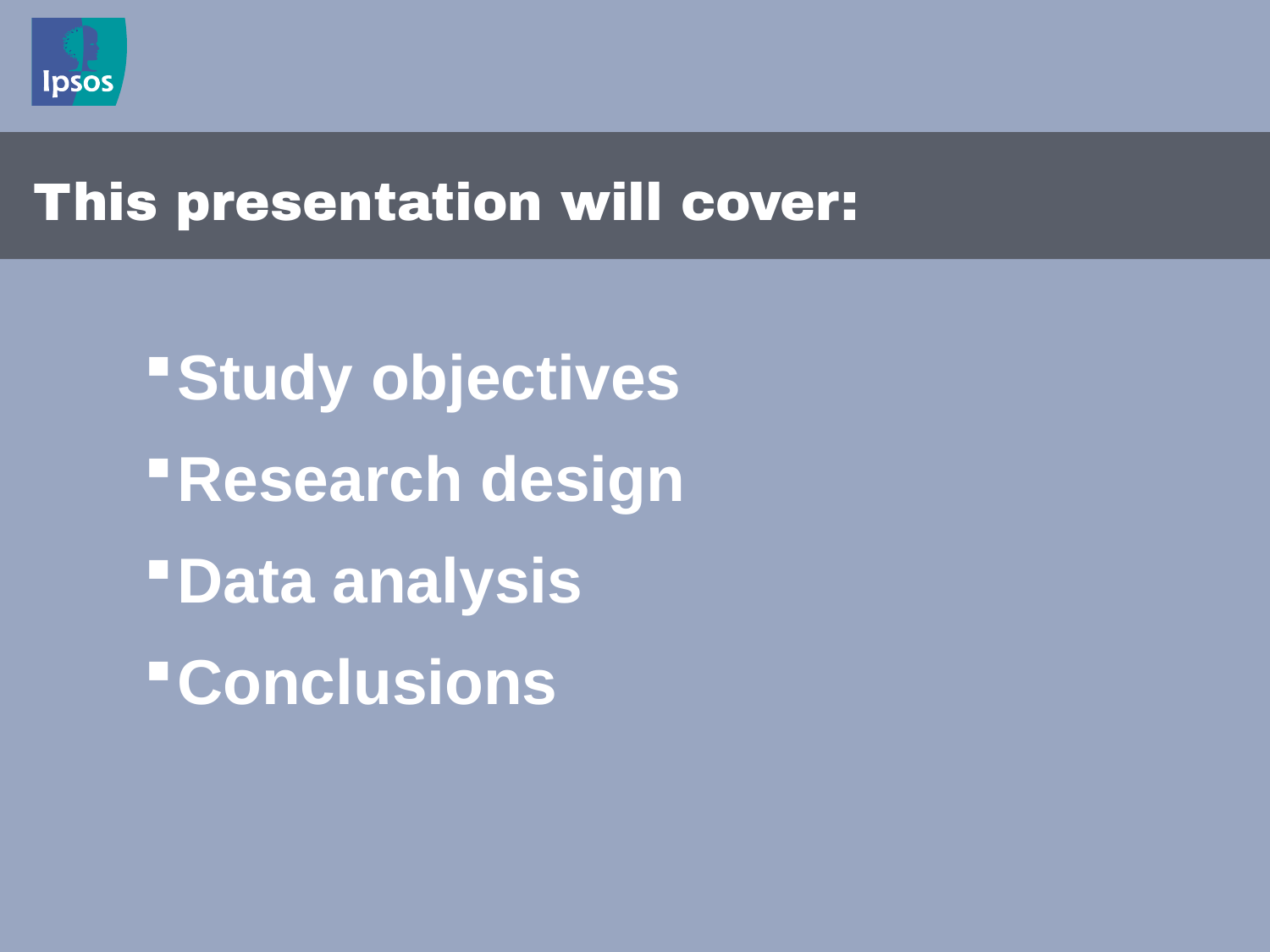

This presentation will cover:
Study objectives
Research design
Data analysis
Conclusions